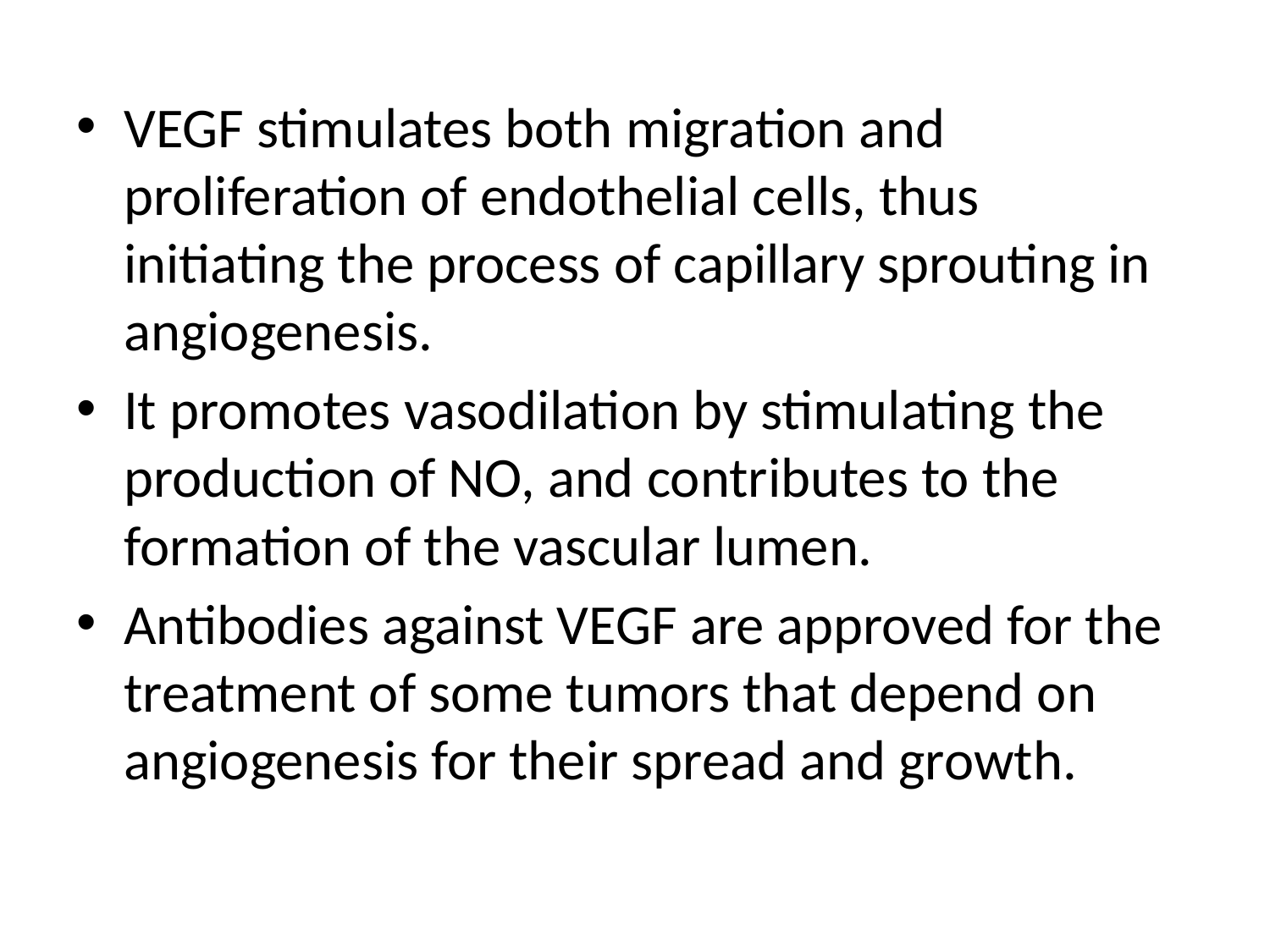

VEGF stimulates both migration and proliferation of endothelial cells, thus initiating the process of capillary sprouting in angiogenesis.
It promotes vasodilation by stimulating the production of NO, and contributes to the formation of the vascular lumen.
Antibodies against VEGF are approved for the treatment of some tumors that depend on angiogenesis for their spread and growth.